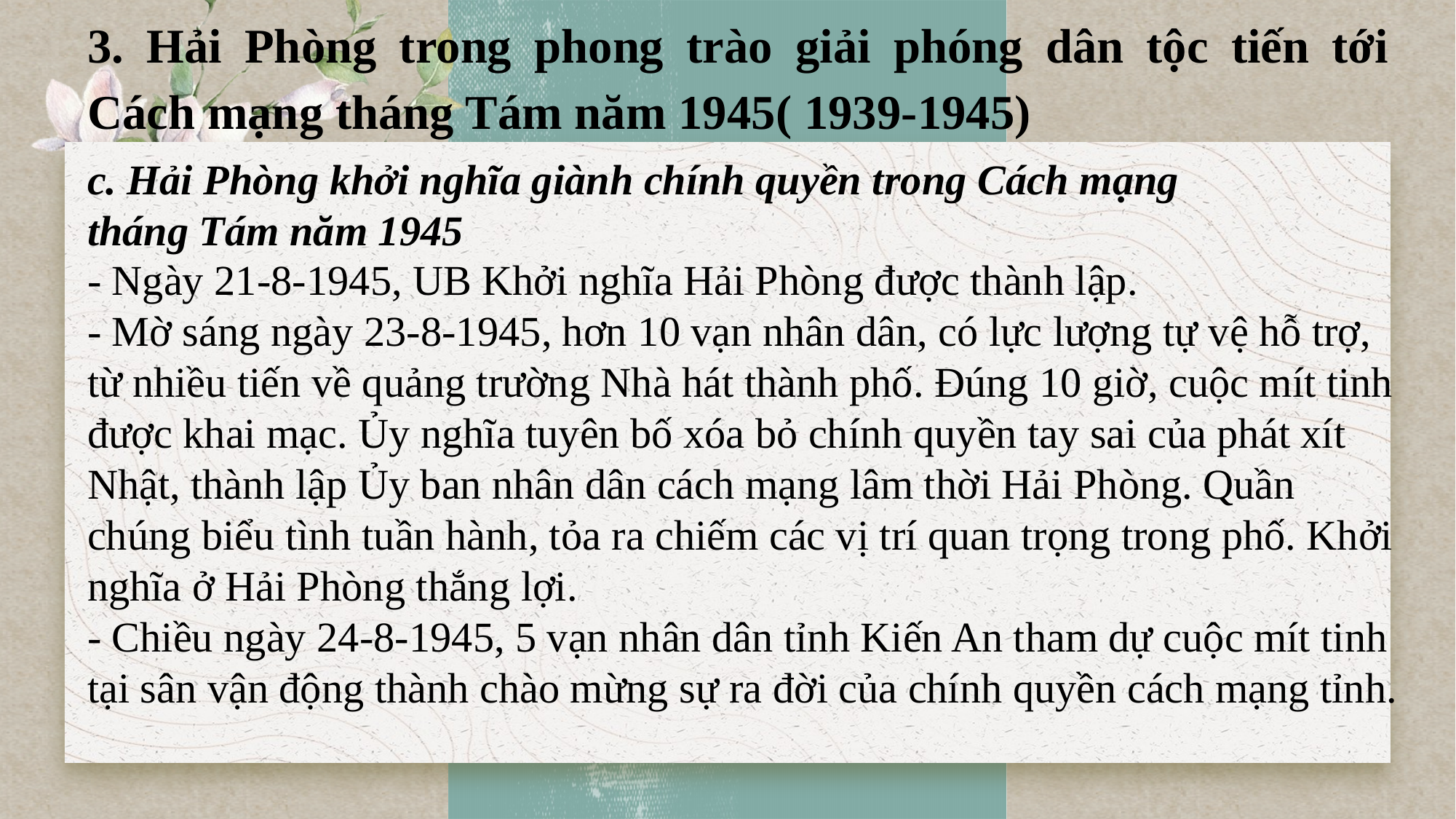

3. Hải Phòng trong phong trào giải phóng dân tộc tiến tới Cách mạng tháng Tám năm 1945( 1939-1945)
c. Hải Phòng khởi nghĩa giành chính quyền trong Cách mạng tháng Tám năm 1945
- Ngày 21-8-1945, UB Khởi nghĩa Hải Phòng được thành lập.
- Mờ sáng ngày 23-8-1945, hơn 10 vạn nhân dân, có lực lượng tự vệ hỗ trợ, từ nhiều tiến về quảng trường Nhà hát thành phố. Đúng 10 giờ, cuộc mít tinh được khai mạc. Ủy nghĩa tuyên bố xóa bỏ chính quyền tay sai của phát xít Nhật, thành lập Ủy ban nhân dân cách mạng lâm thời Hải Phòng. Quần chúng biểu tình tuần hành, tỏa ra chiếm các vị trí quan trọng trong phố. Khởi nghĩa ở Hải Phòng thắng lợi.
- Chiều ngày 24-8-1945, 5 vạn nhân dân tỉnh Kiến An tham dự cuộc mít tinh tại sân vận động thành chào mừng sự ra đời của chính quyền cách mạng tỉnh.